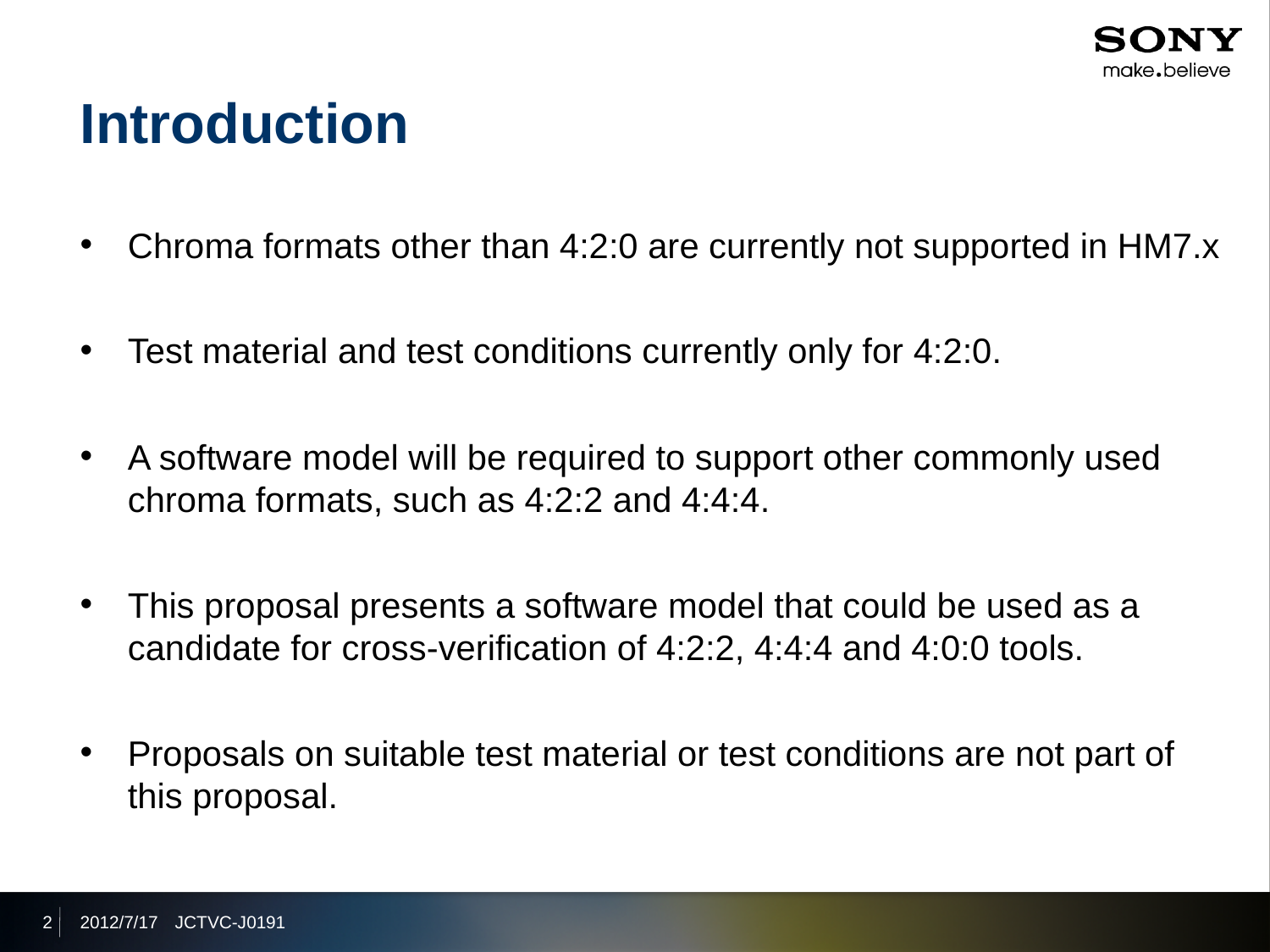

# Introduction

Chroma formats other than 4:2:0 are currently not supported in HM7.x

Test material and test conditions currently only for 4:2:0.

A software model will be required to support other commonly used chroma formats, such as 4:2:2 and 4:4:4.

This proposal presents a software model that could be used as a candidate for cross-verification of 4:2:2, 4:4:4 and 4:0:0 tools.

Proposals on suitable test material or test conditions are not part of this proposal.
2
2012/7/17
JCTVC-J0191